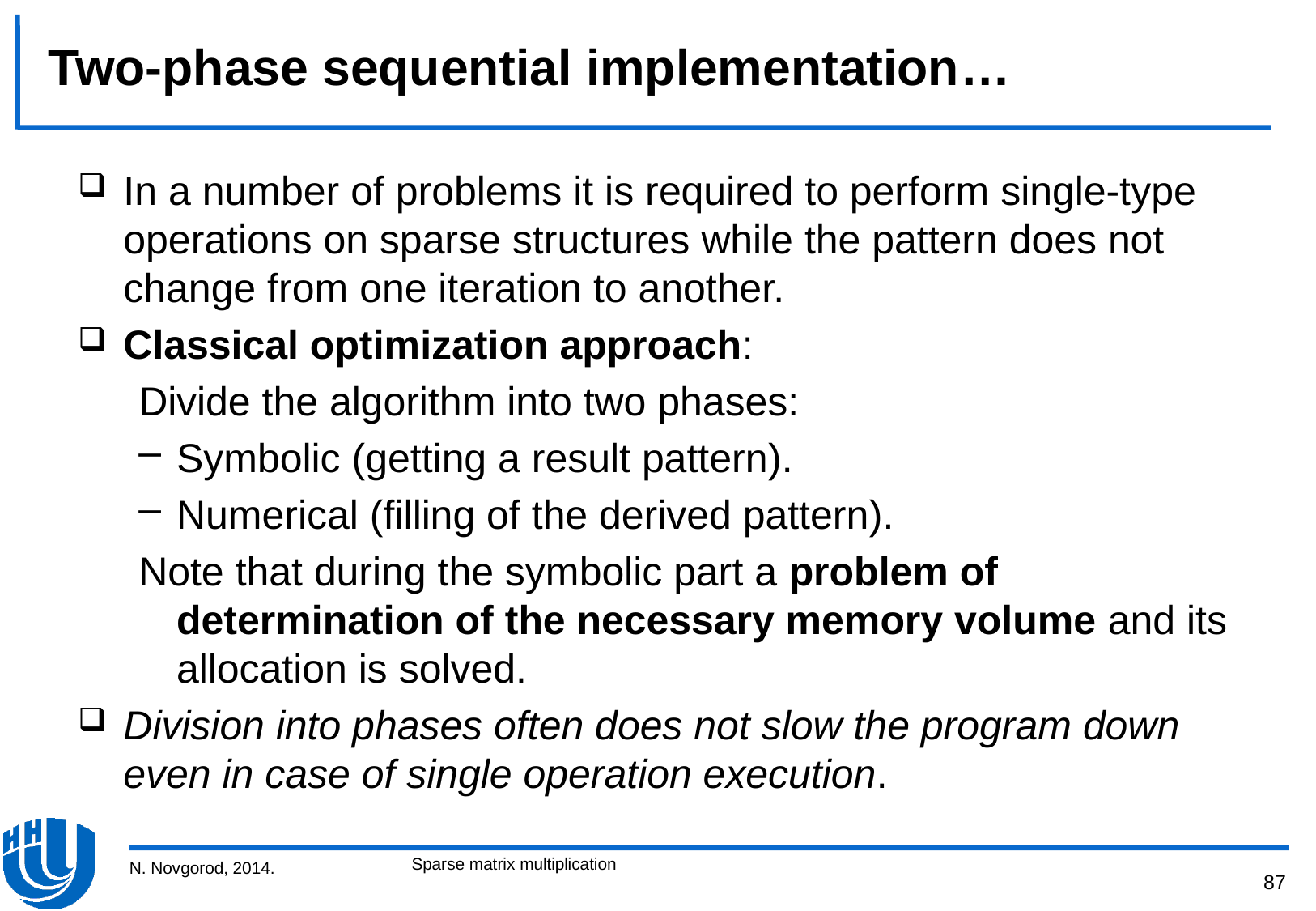

# Two-phase sequential implementation…
In a number of problems it is required to perform single-type operations on sparse structures while the pattern does not change from one iteration to another.
Classical optimization approach:
Divide the algorithm into two phases:
Symbolic (getting a result pattern).
Numerical (filling of the derived pattern).
Note that during the symbolic part a problem of determination of the necessary memory volume and its allocation is solved.
Division into phases often does not slow the program down even in case of single operation execution.
Sparse matrix multiplication
N. Novgorod, 2014.
87